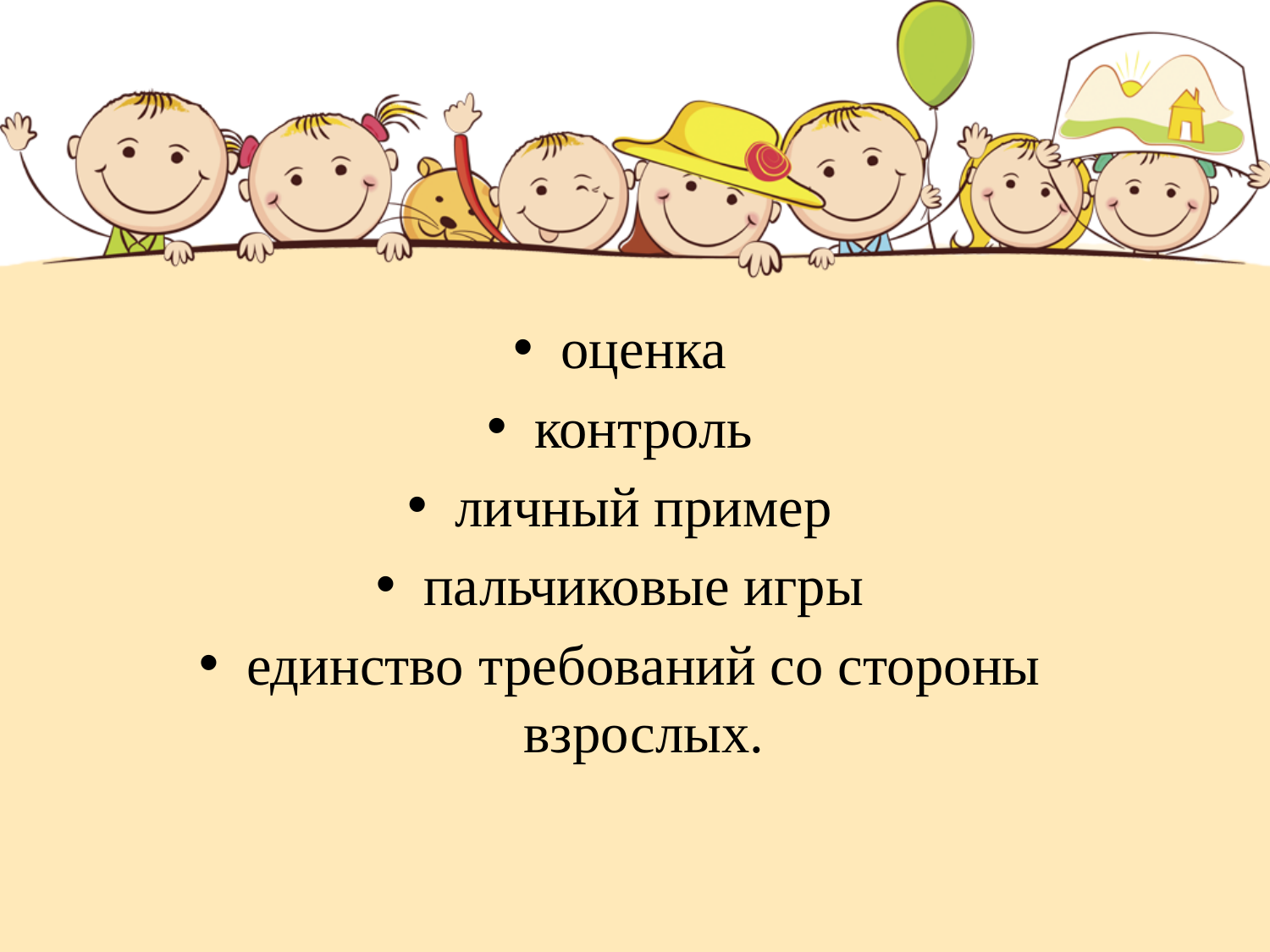

оценка
контроль
личный пример
пальчиковые игры
единство требований со стороны взрослых.